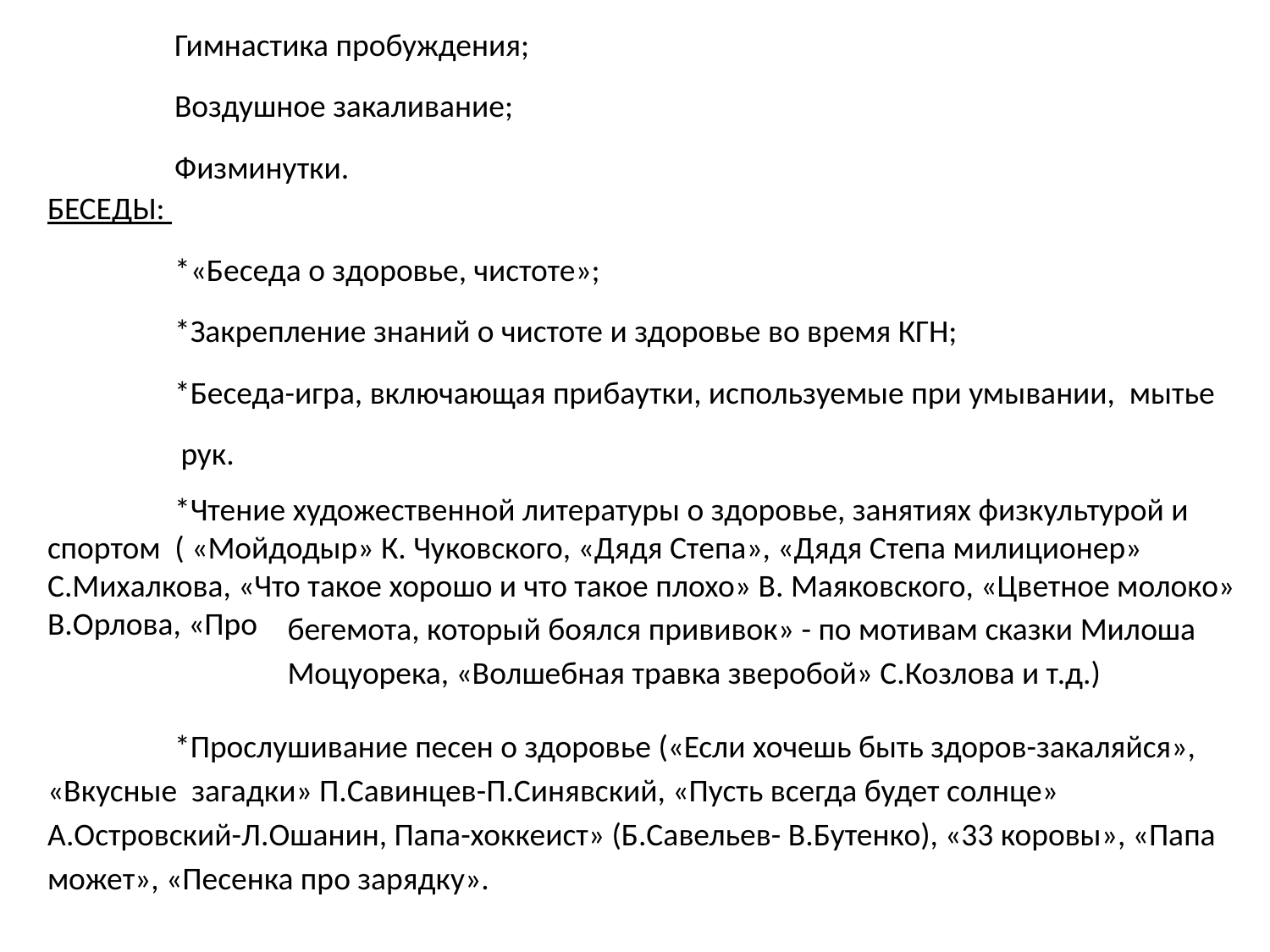

Гимнастика пробуждения;
	Воздушное закаливание;
	Физминутки.
БЕСЕДЫ:
	*«Беседа о здоровье, чистоте»;
	*Закрепление знаний о чистоте и здоровье во время КГН;
	*Беседа-игра, включающая прибаутки, используемые при умывании,  мытье
                     рук.
	*Чтение художественной литературы о здоровье, занятиях физкультурой и спортом  ( «Мойдодыр» К. Чуковского, «Дядя Степа», «Дядя Степа милиционер» С.Михалкова, «Что такое хорошо и что такое плохо» В. Маяковского, «Цветное молоко» В.Орлова, «Про
бегемота, который боялся прививок» - по мотивам сказки Милоша Моцуорека, «Волшебная травка зверобой» С.Козлова и т.д.)
	*Прослушивание песен о здоровье («Если хочешь быть здоров-закаляйся»,  «Вкусные  загадки» П.Савинцев-П.Синявский, «Пусть всегда будет солнце» А.Островский-Л.Ошанин, Папа-хоккеист» (Б.Савельев- В.Бутенко), «33 коровы», «Папа может», «Песенка про зарядку».